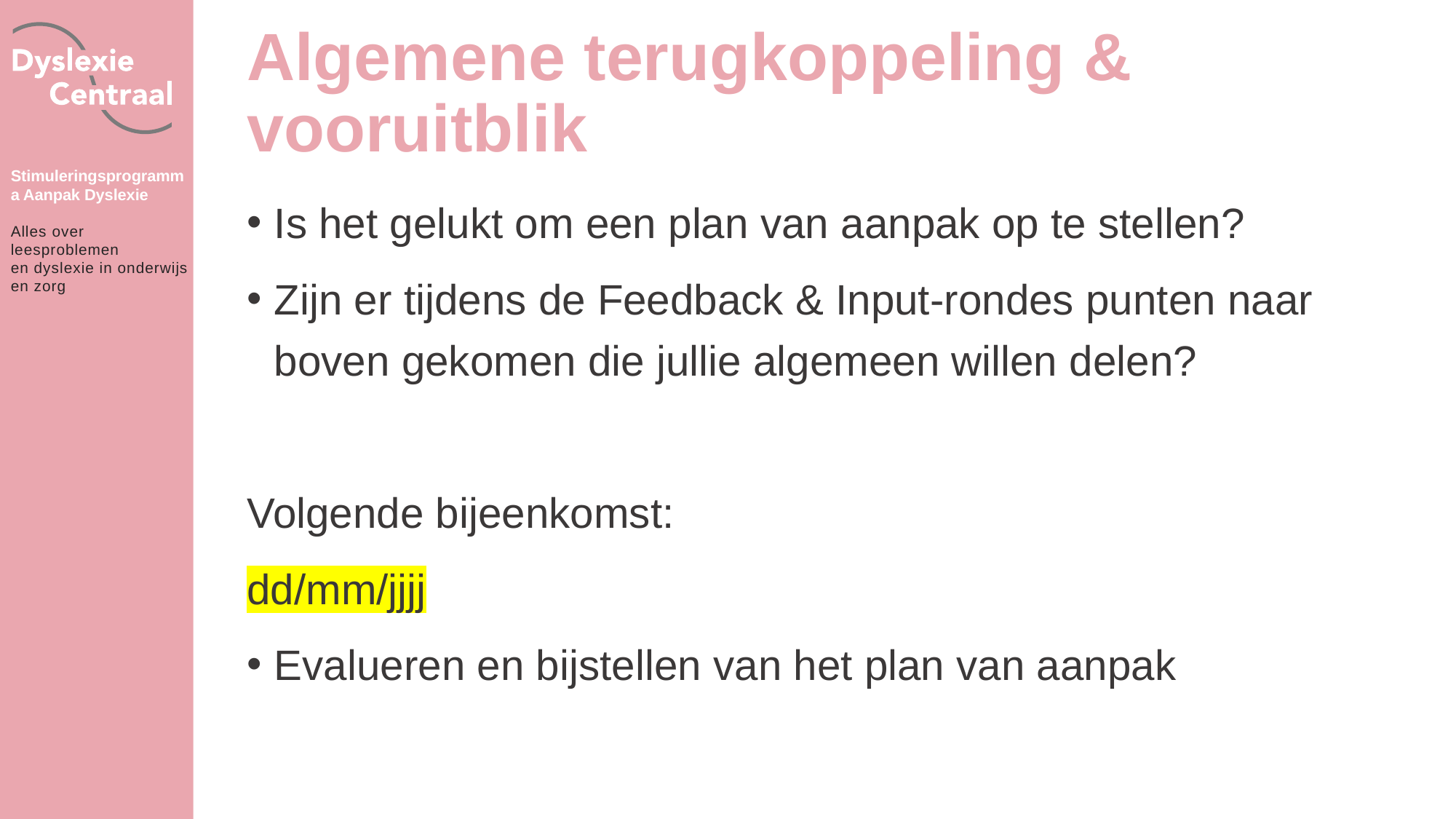

# Algemene terugkoppeling & vooruitblik
Is het gelukt om een plan van aanpak op te stellen?
Zijn er tijdens de Feedback & Input-rondes punten naar boven gekomen die jullie algemeen willen delen?

Volgende bijeenkomst:
dd/mm/jjjj
Evalueren en bijstellen van het plan van aanpak